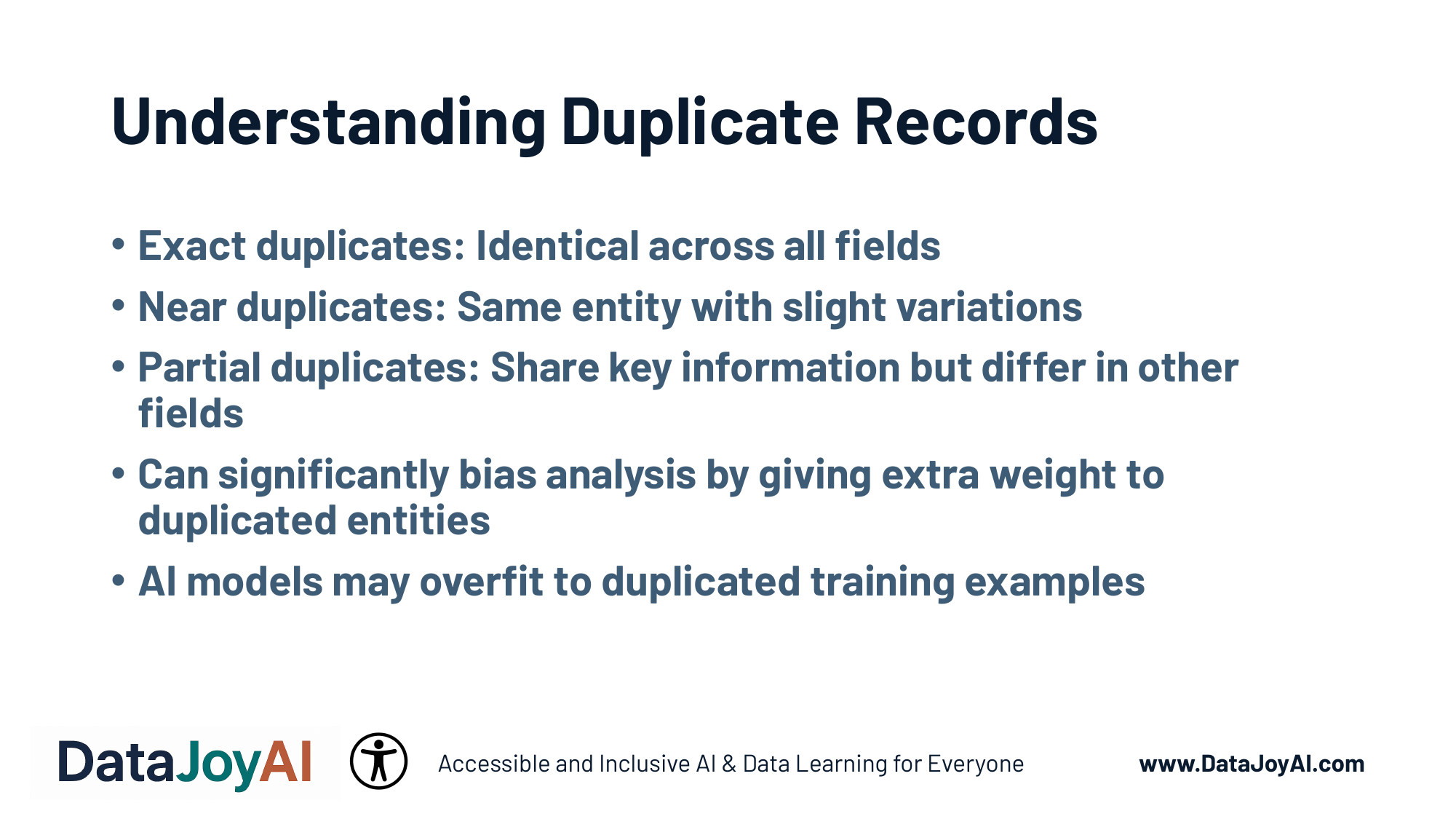

# Understanding Duplicate Records
Exact duplicates: Identical across all fields
Near duplicates: Same entity with slight variations
Partial duplicates: Share key information but differ in other fields
Can significantly bias analysis by giving extra weight to duplicated entities
AI models may overfit to duplicated training examples